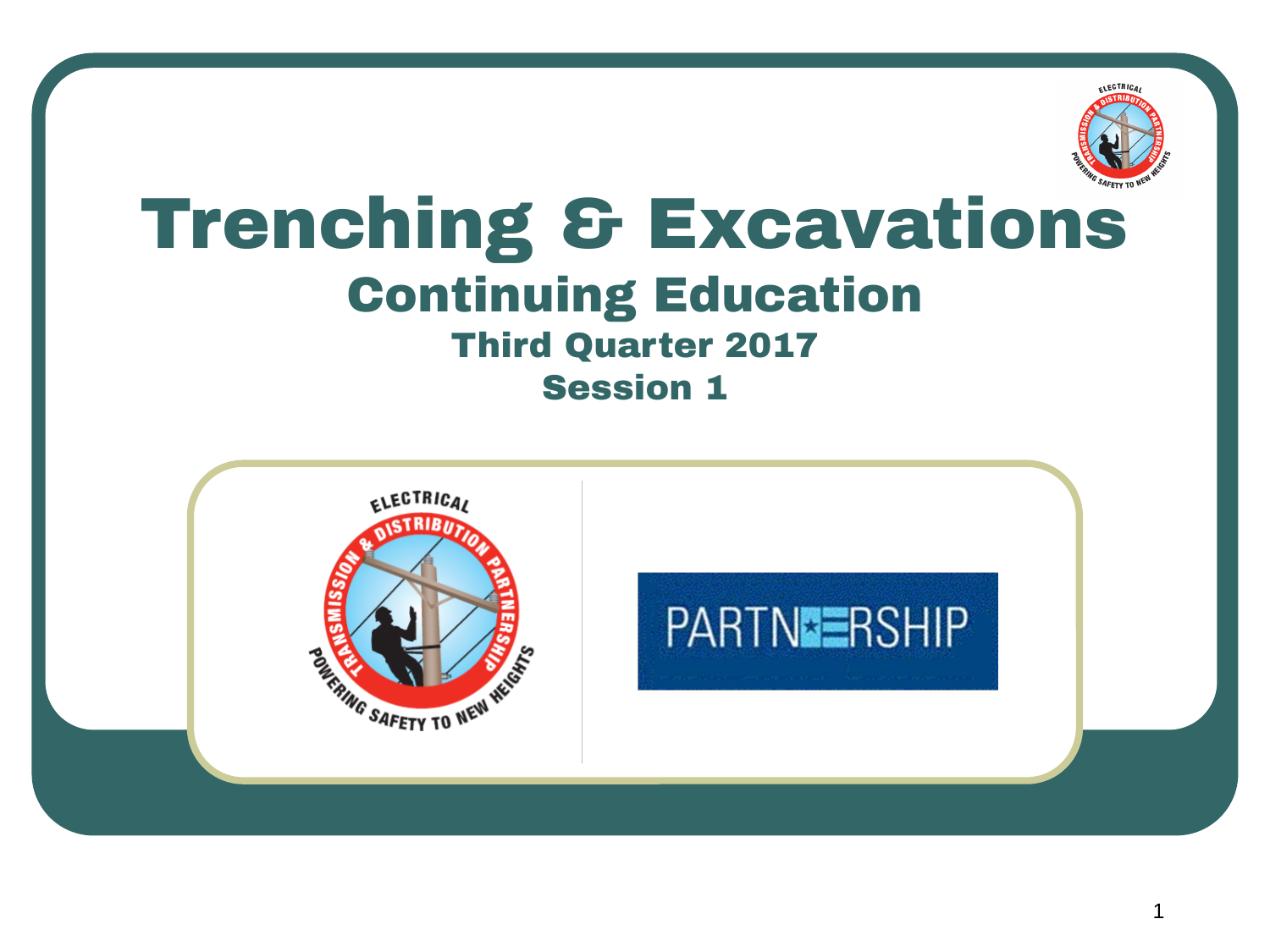

# Trenching & Excavations Continuing Education Third Quarter 2017 Session 1
1